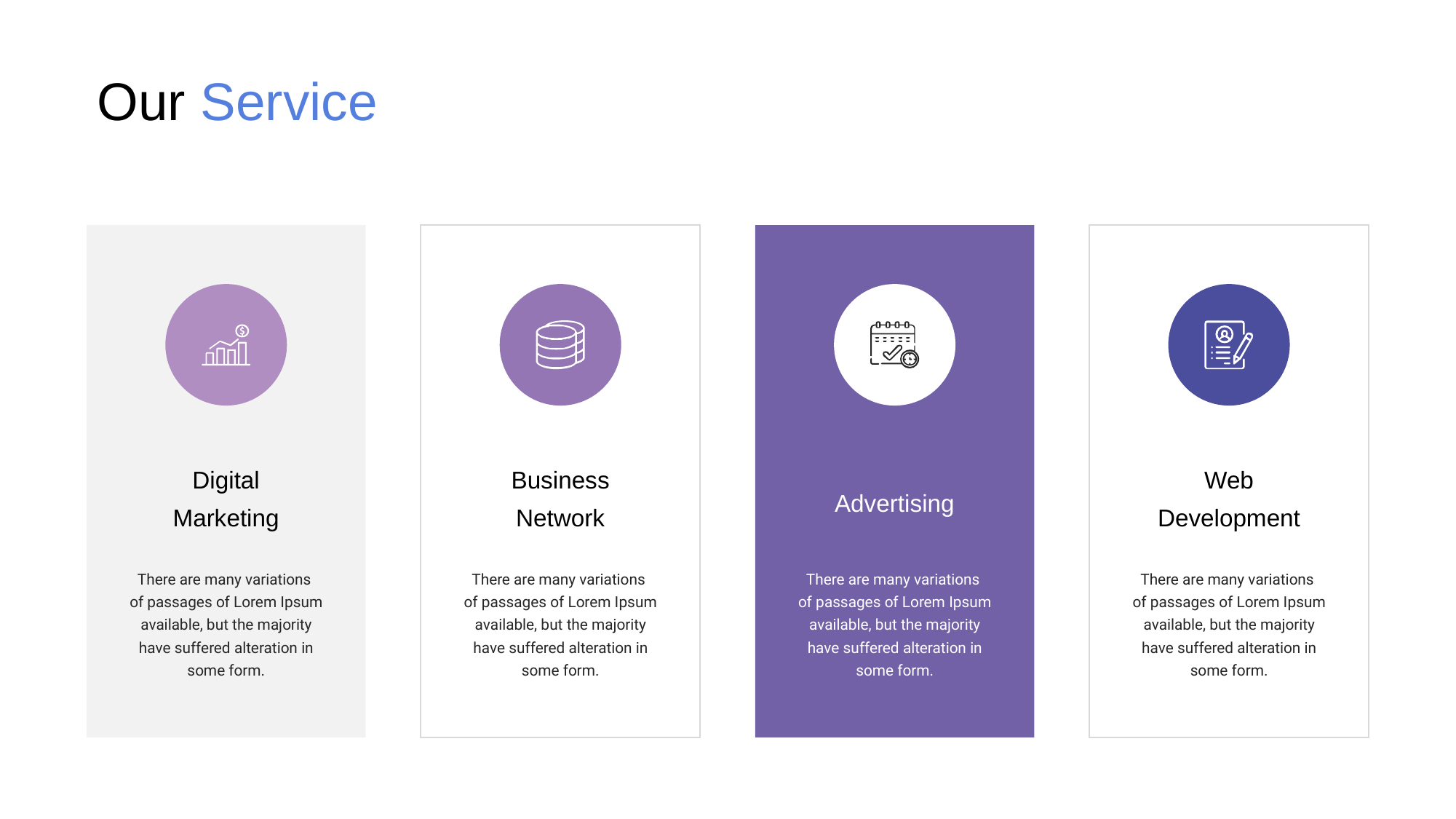

Our Service

Digital Marketing
Business Network
Web Development
Advertising
There are many variations
of passages of Lorem Ipsum available, but the majority have suffered alteration in some form.
There are many variations
of passages of Lorem Ipsum available, but the majority have suffered alteration in some form.
There are many variations
of passages of Lorem Ipsum available, but the majority have suffered alteration in some form.
There are many variations
of passages of Lorem Ipsum available, but the majority have suffered alteration in some form.